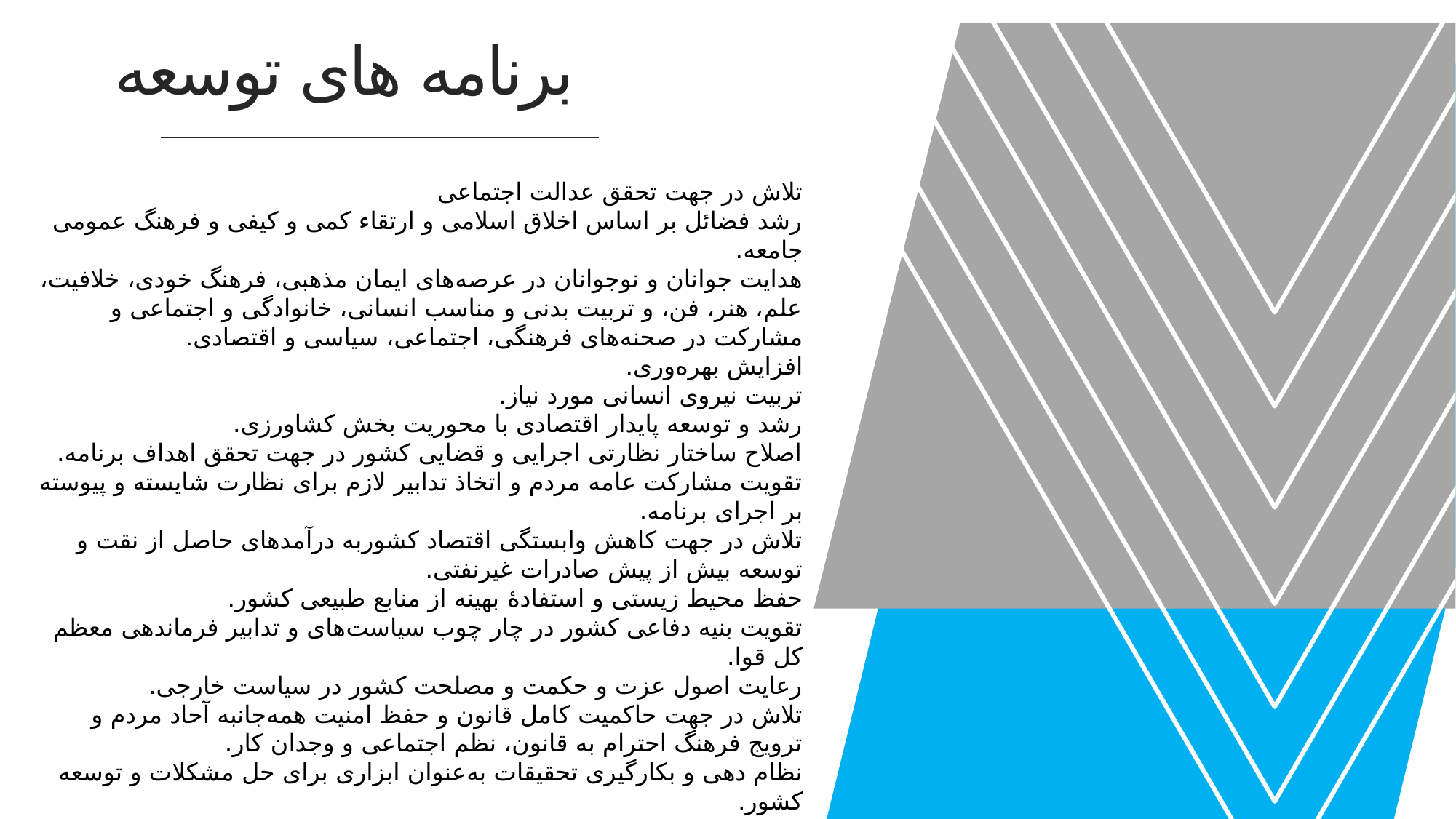

برنامه های توسعه

تلاش در جهت تحقق عدالت اجتماعی
رشد فضائل بر اساس اخلاق اسلامی و ارتقاء کمی و کیفی و فرهنگ عمومی جامعه.
هدایت جوانان و نوجوانان در عرصه‌های ایمان مذهبی، فرهنگ خودی، خلافیت، علم، هنر، فن، و تربیت بدنی و مناسب انسانی، خانوادگی و اجتماعی و مشارکت در صحنه‌های فرهنگی، اجتماعی، سیاسی و اقتصادی.
افزایش بهره‌وری.
تربیت نیروی انسانی مورد نیاز.
رشد و توسعه پایدار اقتصادی با محوریت بخش کشاورزی.
اصلاح ساختار نظارتی اجرایی و قضایی کشور در جهت تحقق اهداف برنامه.
تقویت مشارکت عامه مردم و اتخاذ تدابیر لازم برای نظارت شایسته و پیوسته بر اجرای برنامه.
تلاش در جهت کاهش وابستگی اقتصاد کشوربه درآمدهای حاصل از نقت و توسعه بیش از پیش صادرات غیرنفتی.
حفظ محیط زیستی و استفادهٔ بهینه از منابع طبیعی کشور.
تقویت بنیه دفاعی کشور در چار چوب سیاست‌های و تدابیر فرماندهی معظم کل قوا.
رعایت اصول عزت و حکمت و مصلحت کشور در سیاست خارجی.
تلاش در جهت حاکمیت کامل قانون و حفظ امنیت همه‌جانبه آحاد مردم و ترویج فرهنگ احترام به قانون، نظم اجتماعی و وجدان کار.
نظام دهی و بکارگیری تحقیقات به‌عنوان ابزاری برای حل مشکلات و توسعه کشور.
ایجاد تعادل در بخش‌های اقتصادی (تعاونی، خصوصی و دولتی).
تقویت و ترویج ارزشهای انقلاب اسلامی در عرضه کردن منابع مالی و امکانات دولتی.